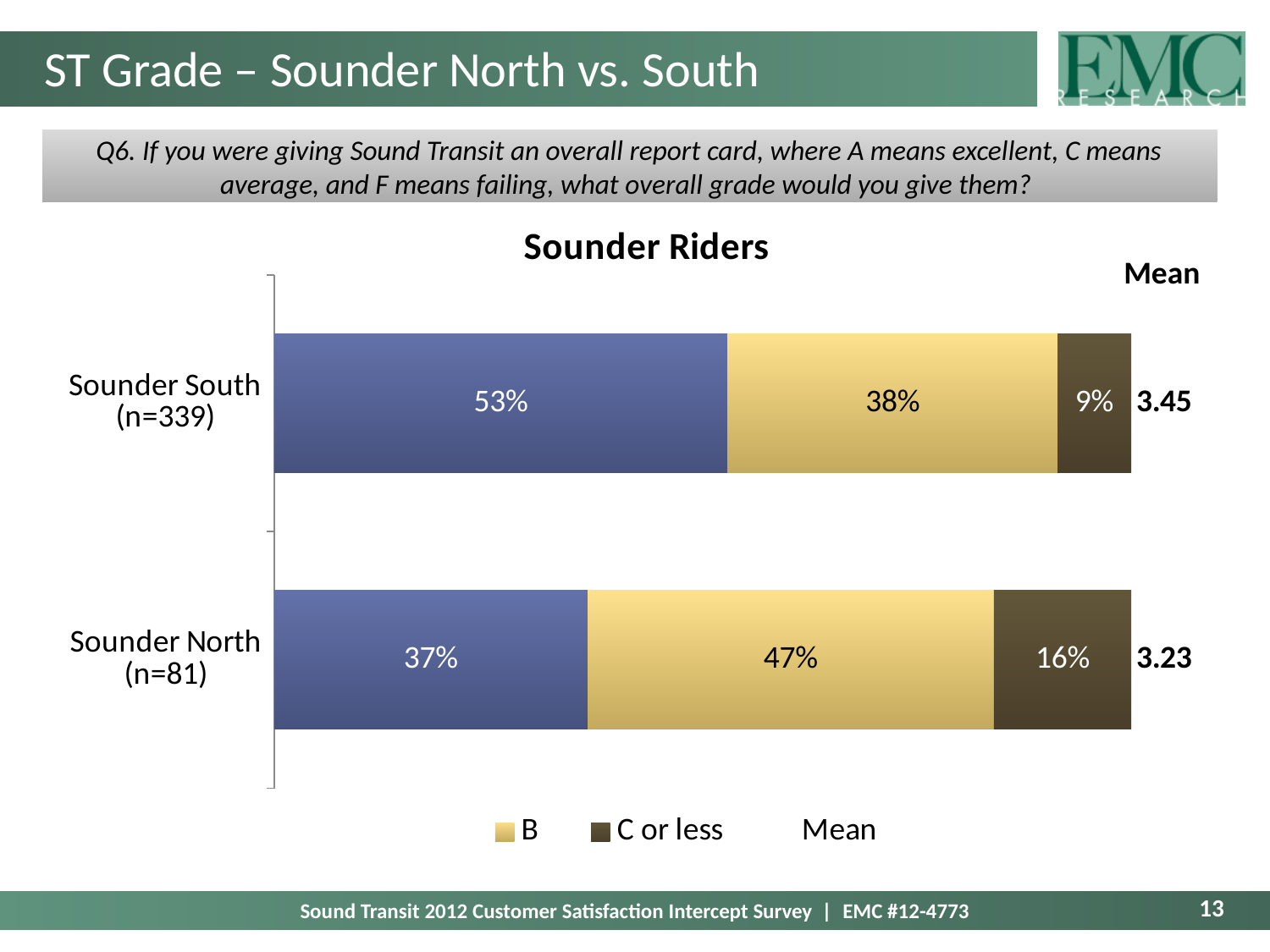

# ST Grade – Sounder North vs. South
Q6. If you were giving Sound Transit an overall report card, where A means excellent, C means average, and F means failing, what overall grade would you give them?

### Chart: Sounder Riders

| Category | A | B | C or less | Mean |
|---|---|---|---|---|
| Sounder South (n=339) | 0.5290837074071955 | 0.38486977649272414 | 0.08604651610007936 | 3.4503637264065277 |
| Sounder North (n=81) | 0.3656058116405781 | 0.4741272449479665 | 0.16026694341145628 | 3.230155912546967 |
Mean